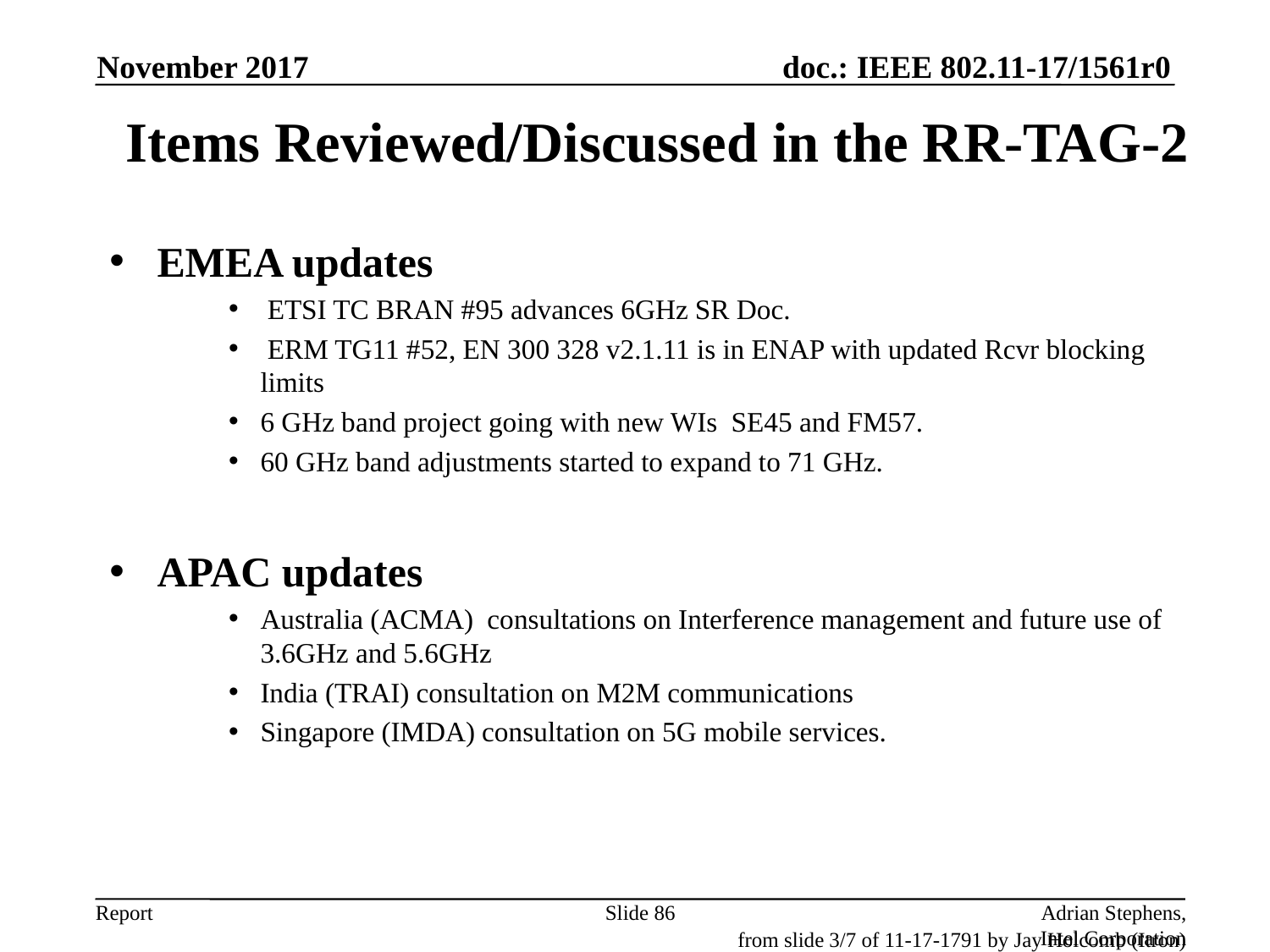

November 2017
# Items Reviewed/Discussed in the RR-TAG-2

EMEA updates
 ETSI TC BRAN #95 advances 6GHz SR Doc.
 ERM TG11 #52, EN 300 328 v2.1.11 is in ENAP with updated Rcvr blocking limits
6 GHz band project going with new WIs  SE45 and FM57.
60 GHz band adjustments started to expand to 71 GHz.

APAC updates
Australia (ACMA)  consultations on Interference management and future use of 3.6GHz and 5.6GHz
India (TRAI) consultation on M2M communications
Singapore (IMDA) consultation on 5G mobile services.
Slide 86
Adrian Stephens, Intel Corporation
from slide 3/7 of 11-17-1791 by Jay Holcomb (Itron)